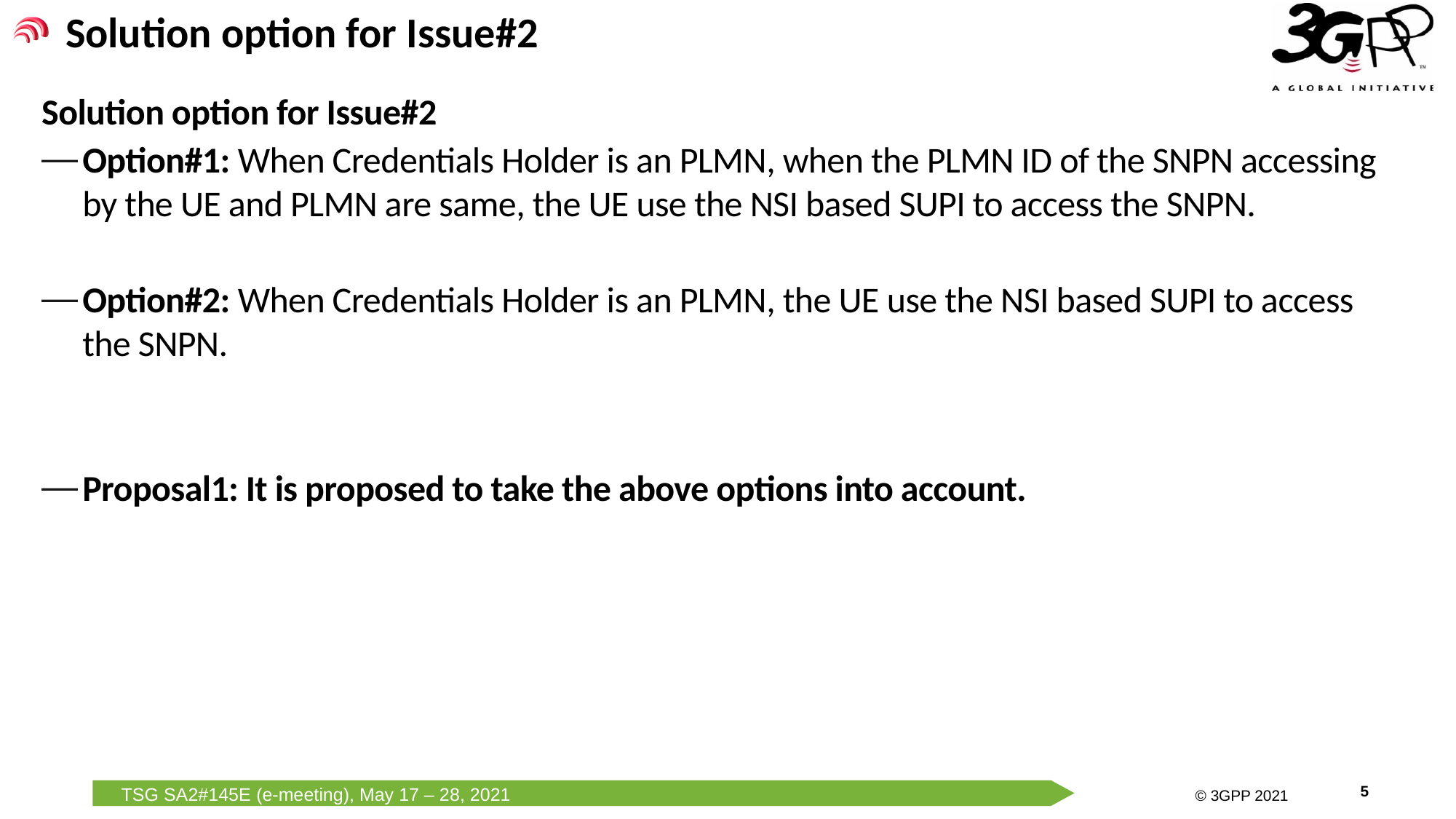

Solution option for Issue#2
Solution option for Issue#2
Option#1: When Credentials Holder is an PLMN, when the PLMN ID of the SNPN accessing by the UE and PLMN are same, the UE use the NSI based SUPI to access the SNPN.

Option#2: When Credentials Holder is an PLMN, the UE use the NSI based SUPI to access the SNPN.

Proposal1: It is proposed to take the above options into account.